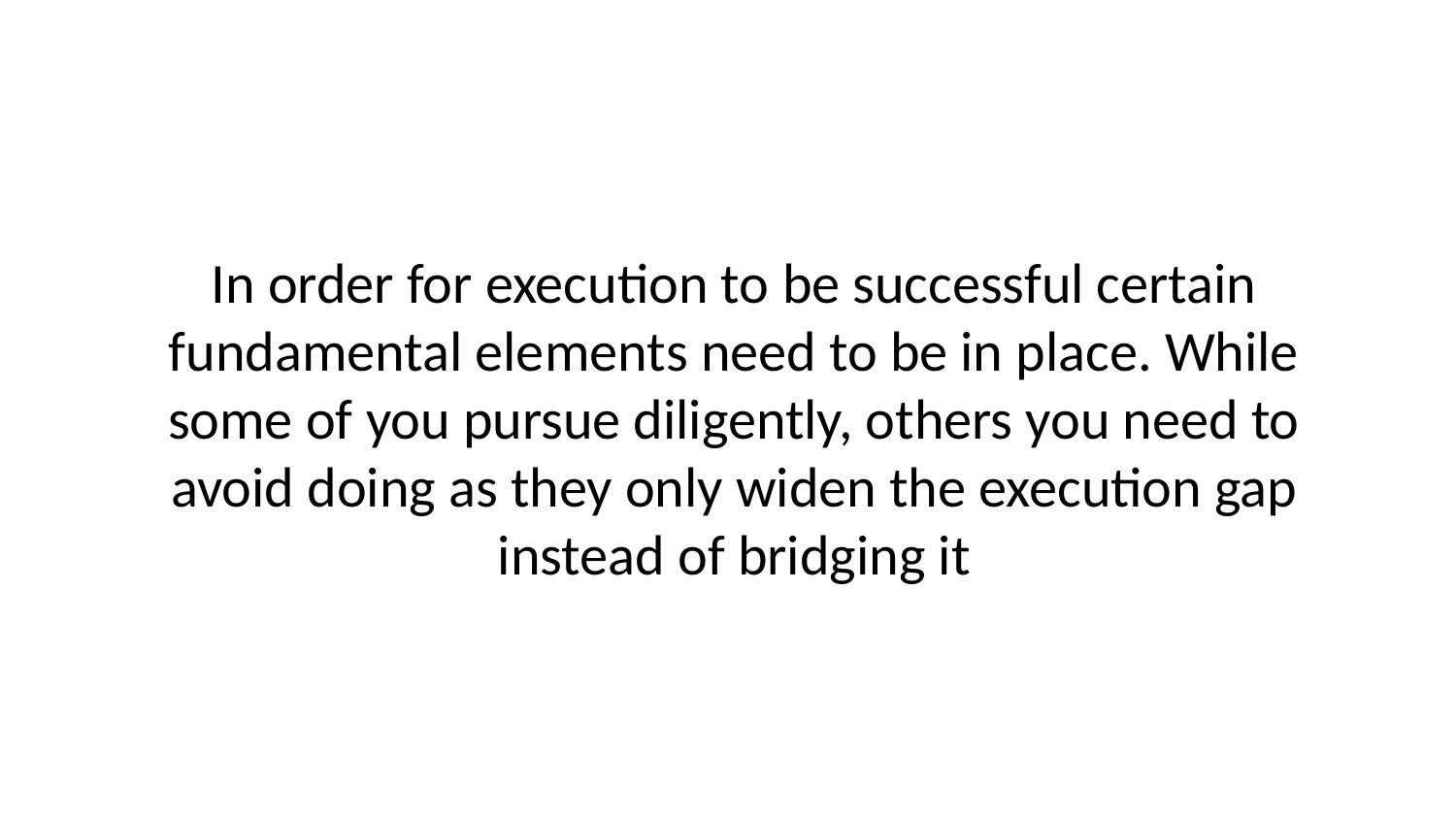

In order for execution to be successful certain fundamental elements need to be in place. While some of you pursue diligently, others you need to avoid doing as they only widen the execution gap instead of bridging it